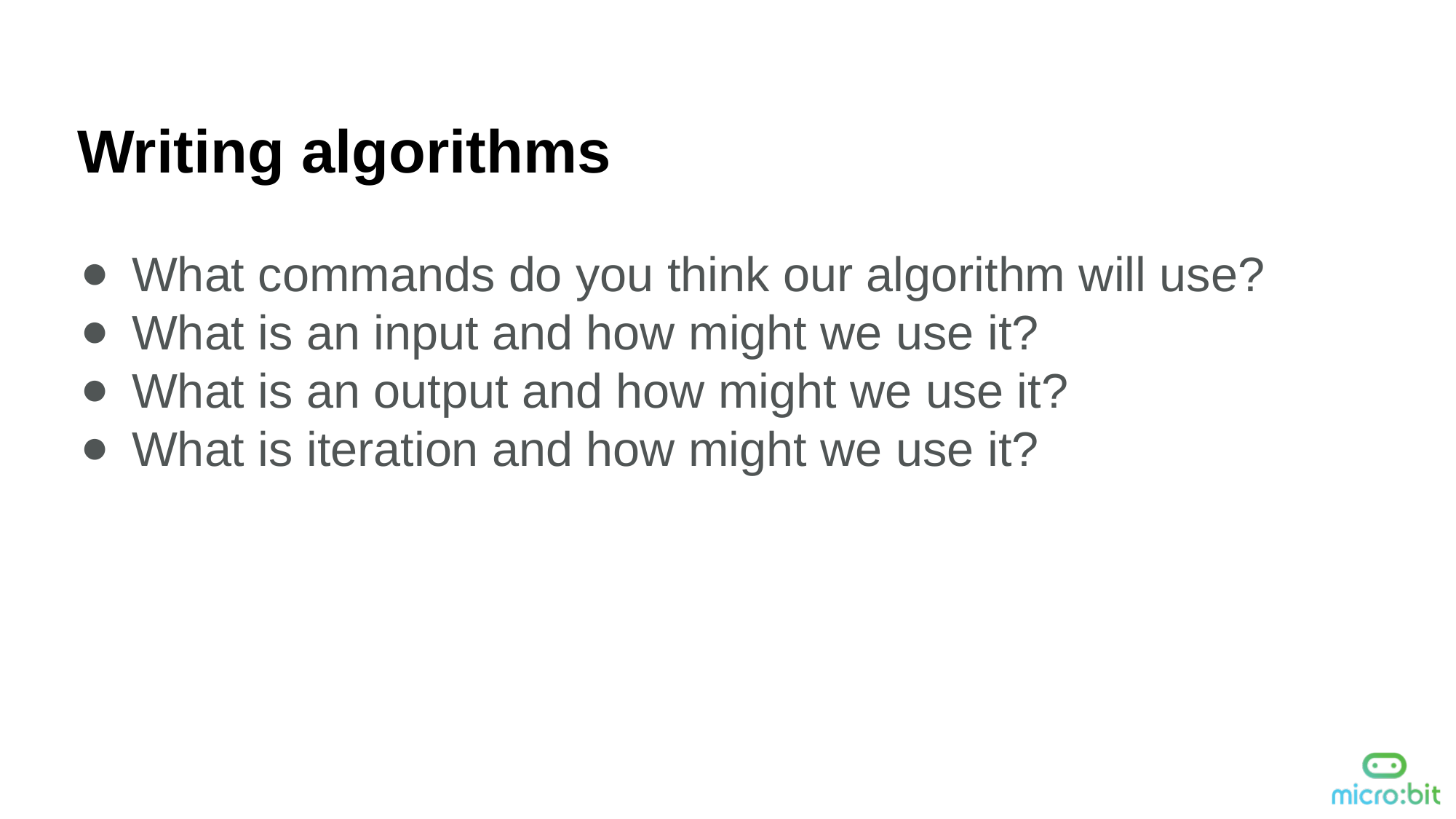

Writing algorithms

What commands do you think our algorithm will use?
What is an input and how might we use it?
What is an output and how might we use it?
What is iteration and how might we use it?